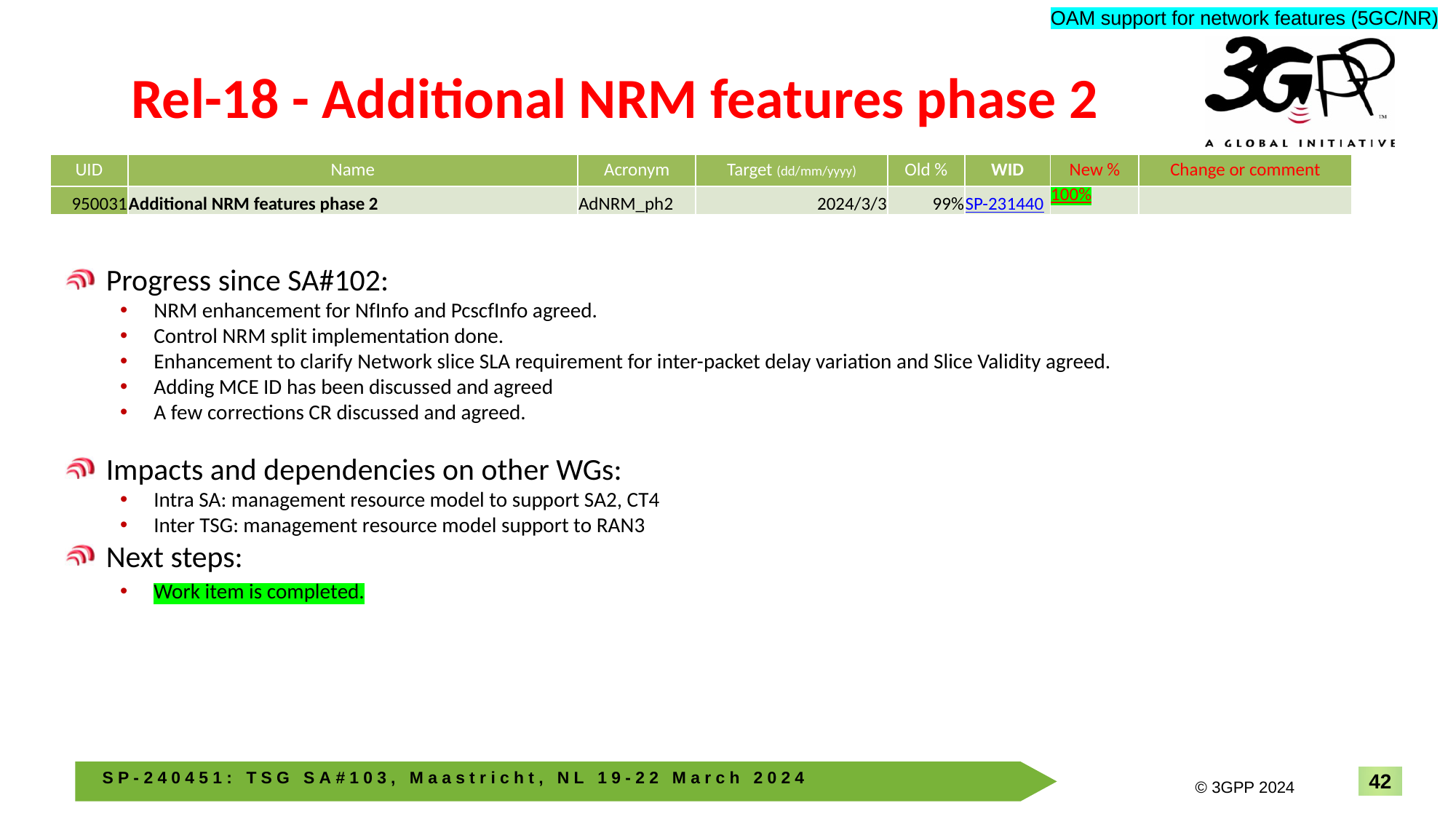

OAM support for network features (5GC/NR)
# Rel-18 - Additional NRM features phase 2
| UID | Name | Acronym | Target (dd/mm/yyyy) | Old % | WID | New % | Change or comment |
| --- | --- | --- | --- | --- | --- | --- | --- |
| 950031 | Additional NRM features phase 2 | AdNRM\_ph2 | 2024/3/3 | 99% | SP-231440 | 100% |  |
Progress since SA#102:
NRM enhancement for NfInfo and PcscfInfo agreed.
Control NRM split implementation done.
Enhancement to clarify Network slice SLA requirement for inter-packet delay variation and Slice Validity agreed.
Adding MCE ID has been discussed and agreed
A few corrections CR discussed and agreed.

Impacts and dependencies on other WGs:
Intra SA: management resource model to support SA2, CT4
Inter TSG: management resource model support to RAN3
Next steps:
Work item is completed.